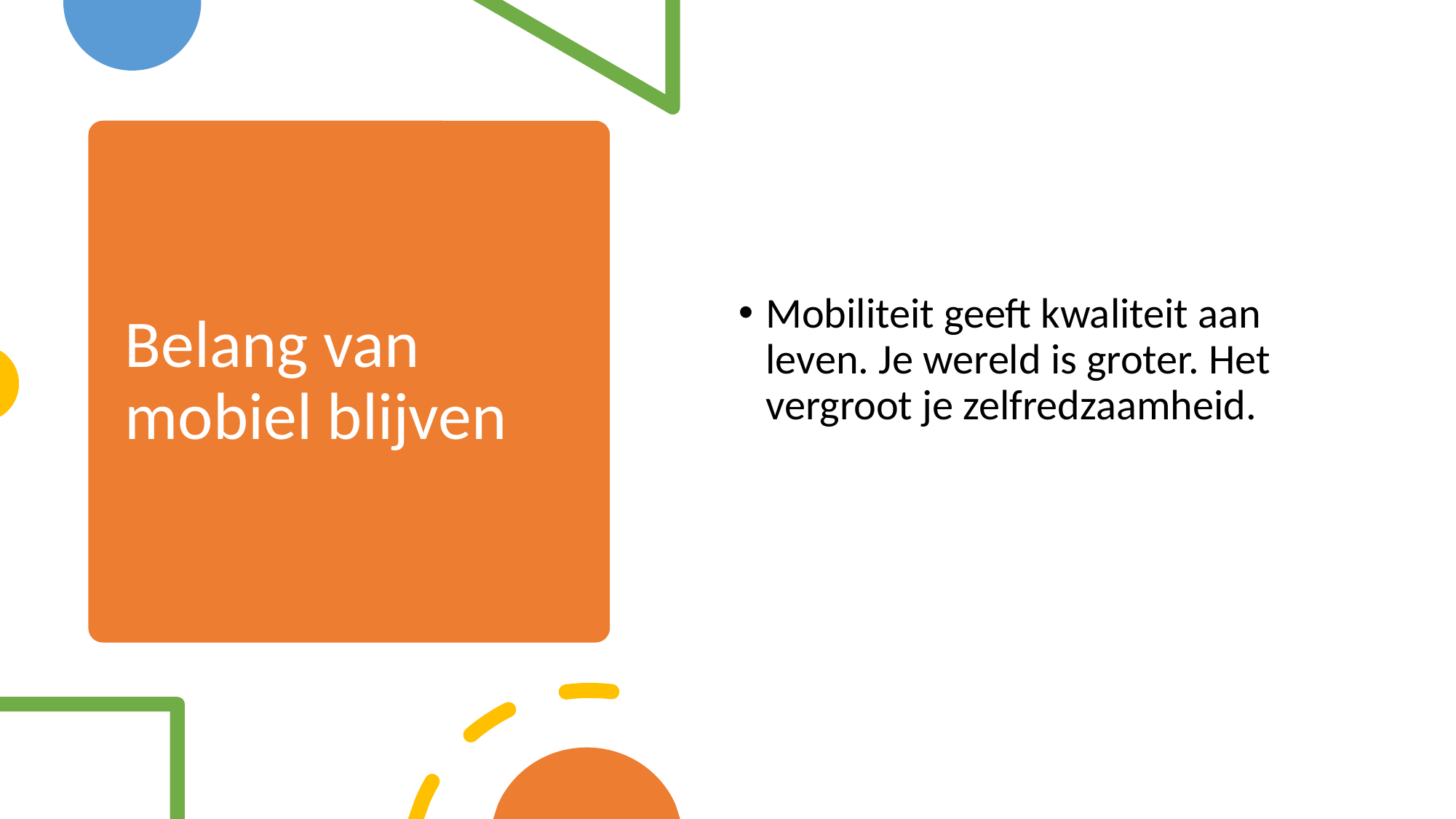

Mobiliteit geeft kwaliteit aan leven. Je wereld is groter. Het vergroot je zelfredzaamheid.

# Belang van mobiel blijven